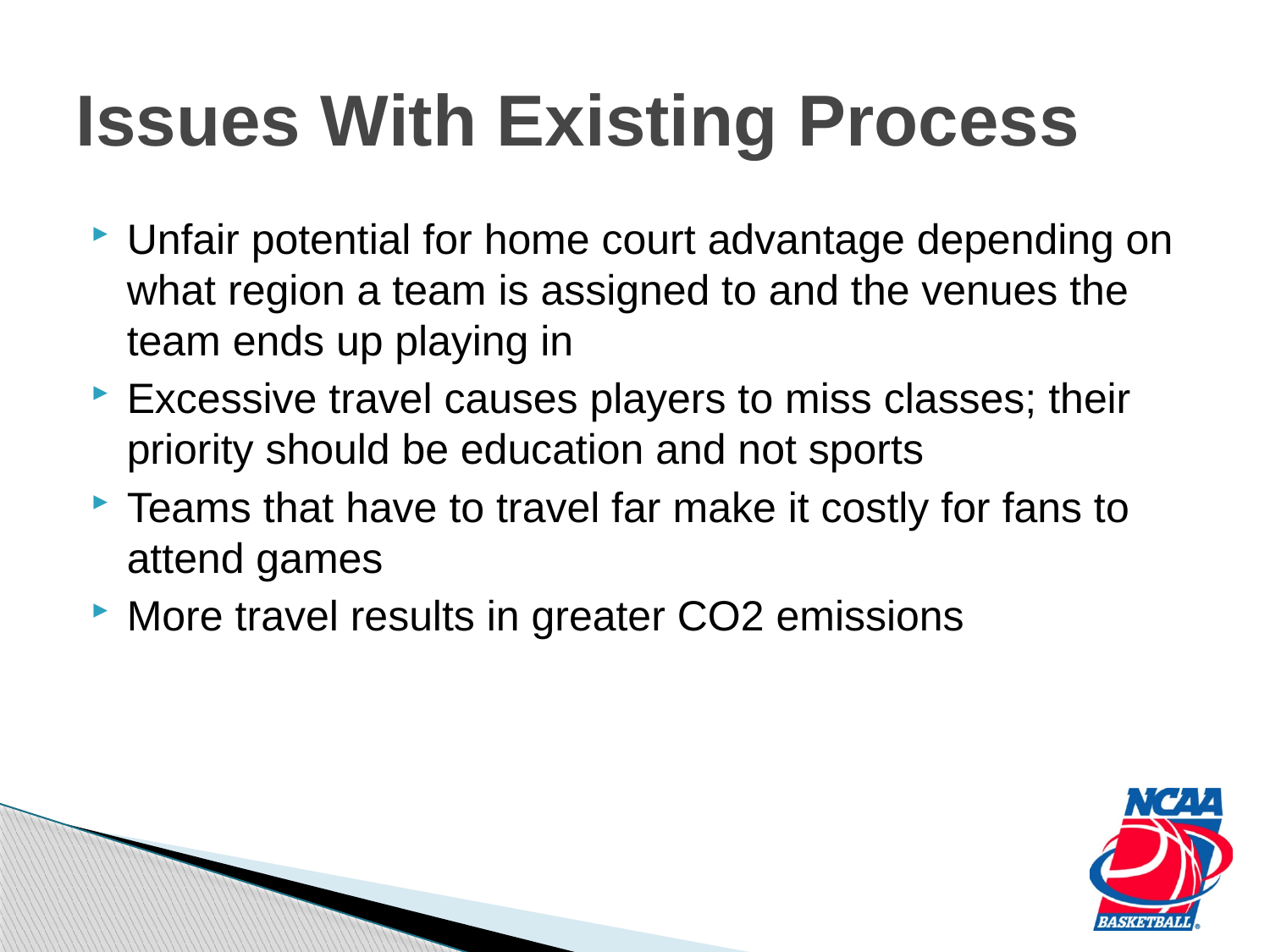

# Issues With Existing Process
Unfair potential for home court advantage depending on what region a team is assigned to and the venues the team ends up playing in
Excessive travel causes players to miss classes; their priority should be education and not sports
Teams that have to travel far make it costly for fans to attend games
More travel results in greater CO2 emissions